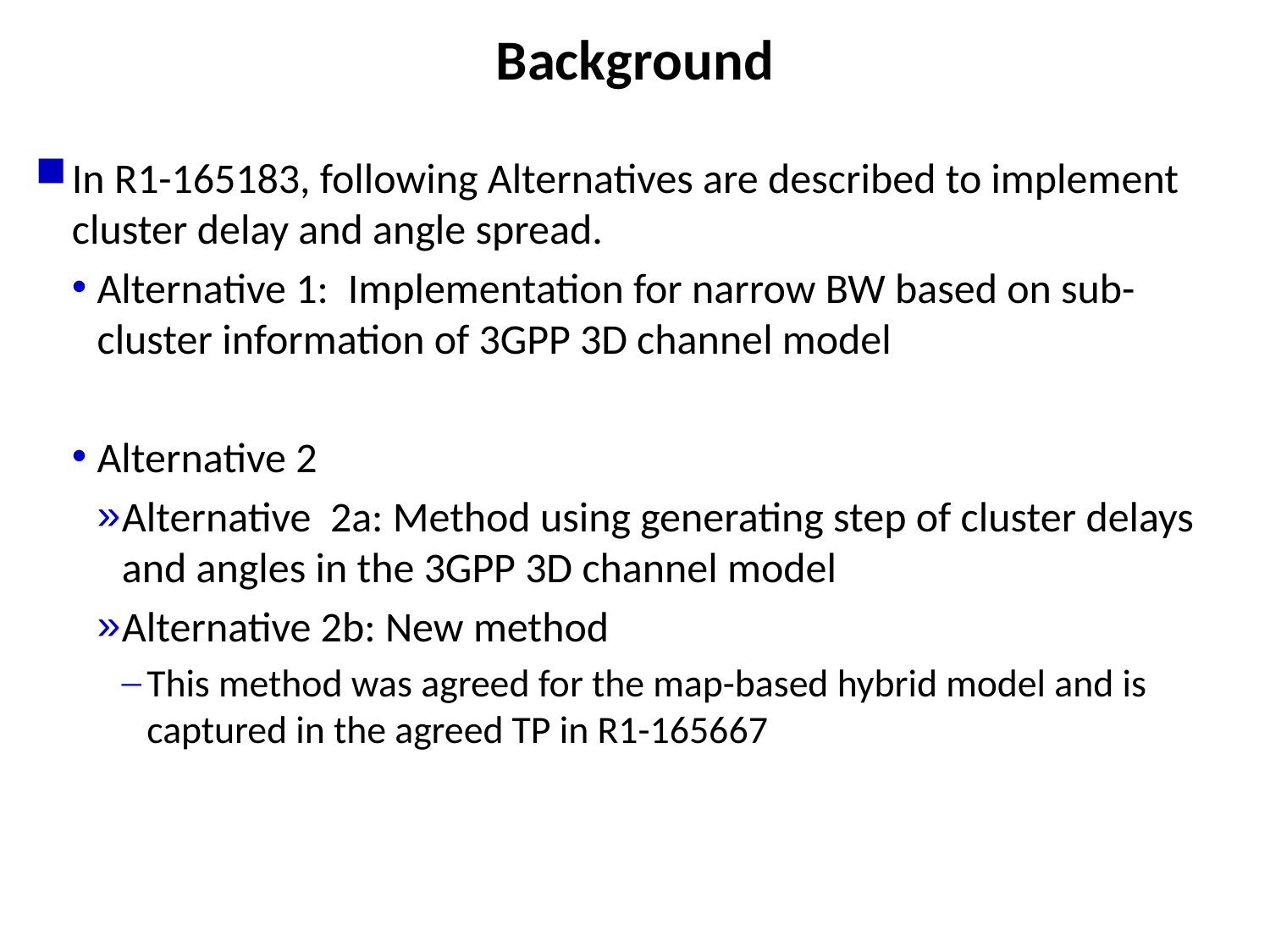

# Background
In R1-165183, following Alternatives are described to implement cluster delay and angle spread.
Alternative 1:  Implementation for narrow BW based on sub-cluster information of 3GPP 3D channel model

Alternative 2
Alternative  2a: Method using generating step of cluster delays and angles in the 3GPP 3D channel model
Alternative 2b: New method
This method was agreed for the map-based hybrid model and is captured in the agreed TP in R1-165667